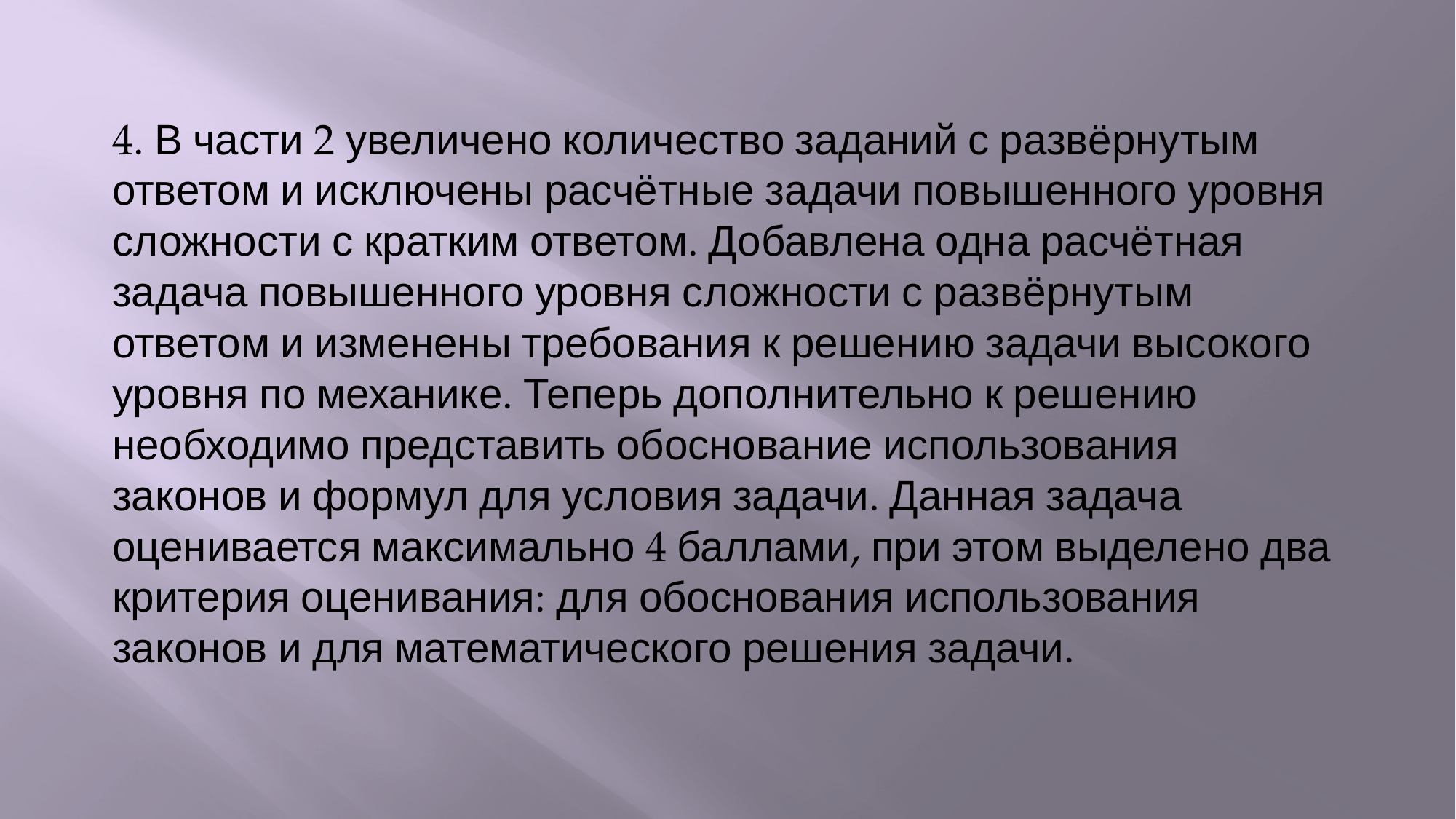

4. В части 2 увеличено количество заданий с развёрнутым ответом и исключены расчётные задачи повышенного уровня сложности с кратким ответом. Добавлена одна расчётная задача повышенного уровня сложности с развёрнутым ответом и изменены требования к решению задачи высокого уровня по механике. Теперь дополнительно к решению необходимо представить обоснование использования законов и формул для условия задачи. Данная задача оценивается максимально 4 баллами, при этом выделено два критерия оценивания: для обоснования использования законов и для математического решения задачи.